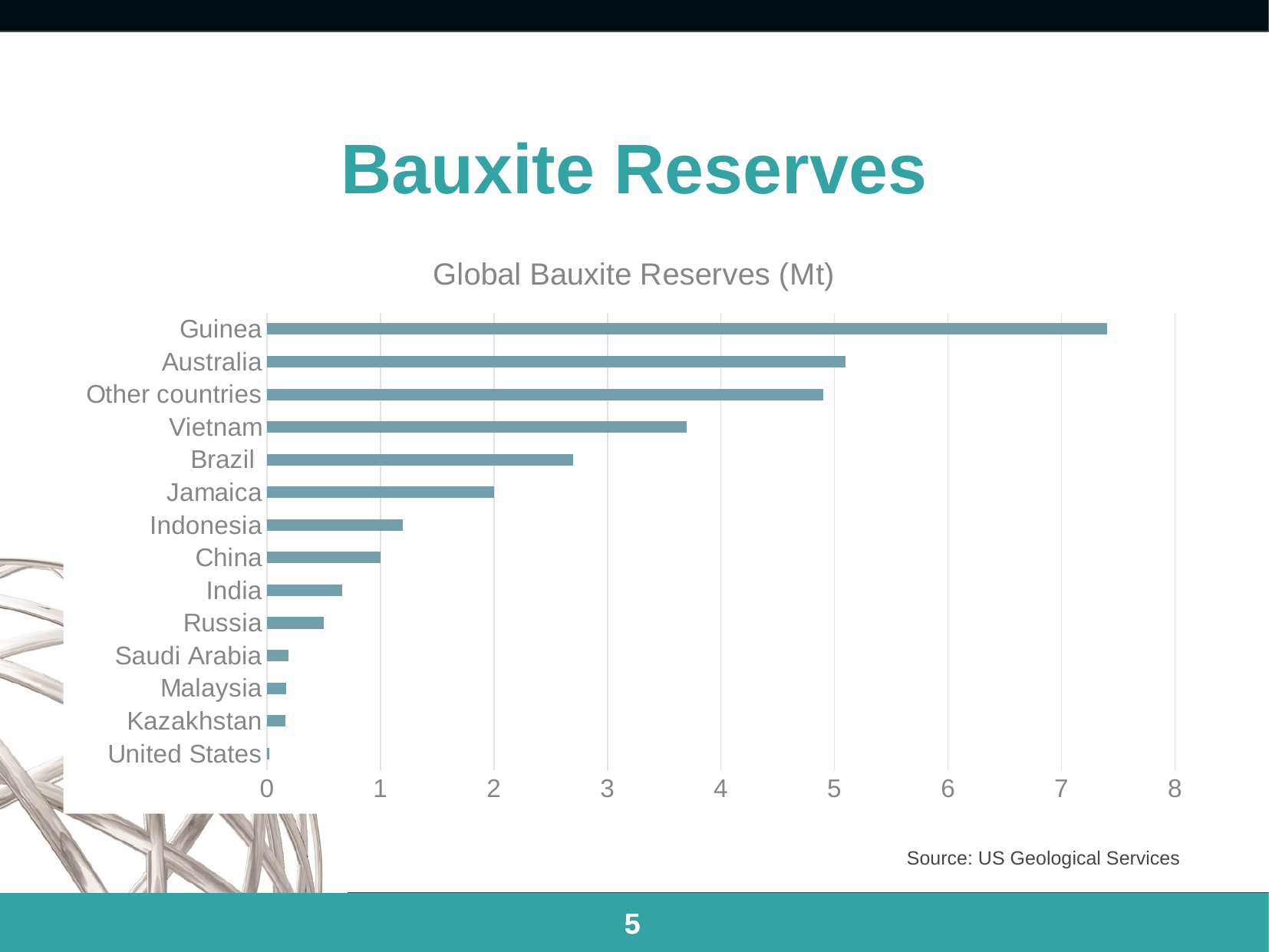

# Bauxite Reserves

### Chart: Global Bauxite Reserves (Mt)

| Category |  |
|---|---|
| United States | 0.02 |
| Kazakhstan | 0.16 |
| Malaysia | 0.17 |
| Saudi Arabia | 0.19 |
| Russia | 0.5 |
| India | 0.66 |
| China | 1.0 |
| Indonesia | 1.2 |
| Jamaica | 2.0 |
| Brazil  | 2.7 |
| Vietnam | 3.7 |
| Other countries | 4.9 |
| Australia | 5.1 |
| Guinea | 7.4 |
Source: US Geological Services